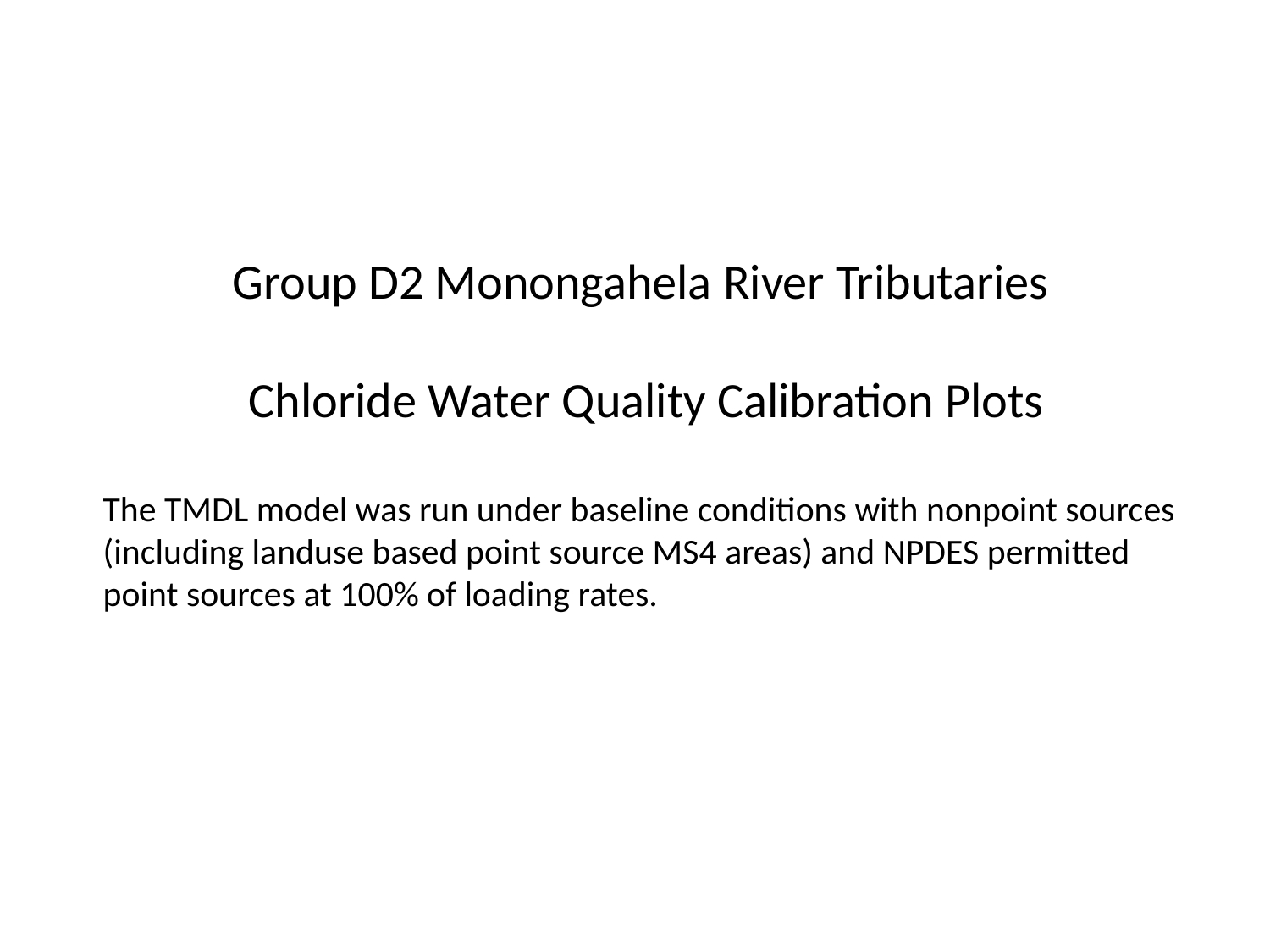

Group D2 Monongahela River Tributaries

Chloride Water Quality Calibration Plots

The TMDL model was run under baseline conditions with nonpoint sources (including landuse based point source MS4 areas) and NPDES permitted point sources at 100% of loading rates.